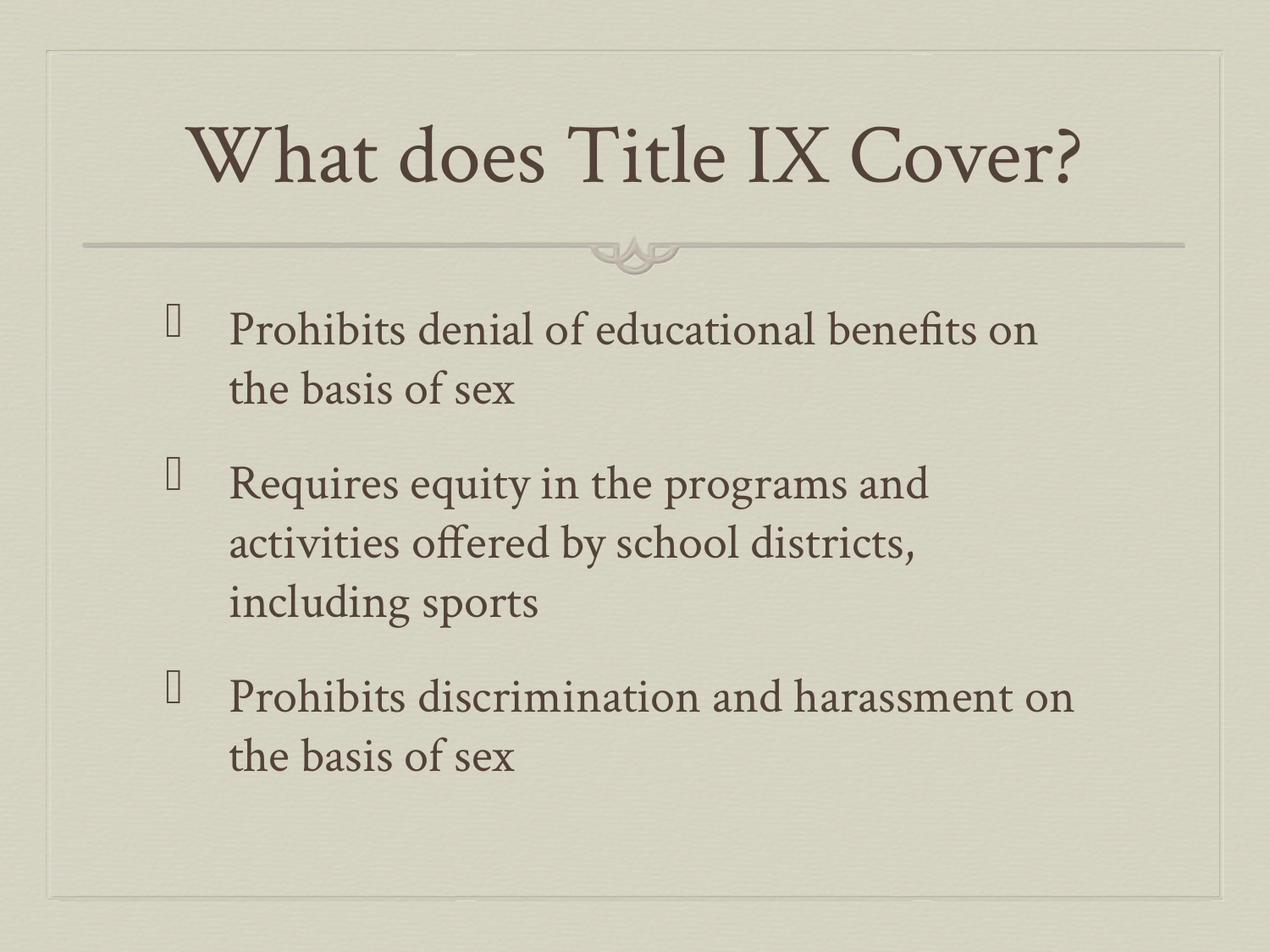

# What does Title IX Cover?
Prohibits denial of educational benefits on the basis of sex
Requires equity in the programs and activities offered by school districts, including sports
Prohibits discrimination and harassment on the basis of sex